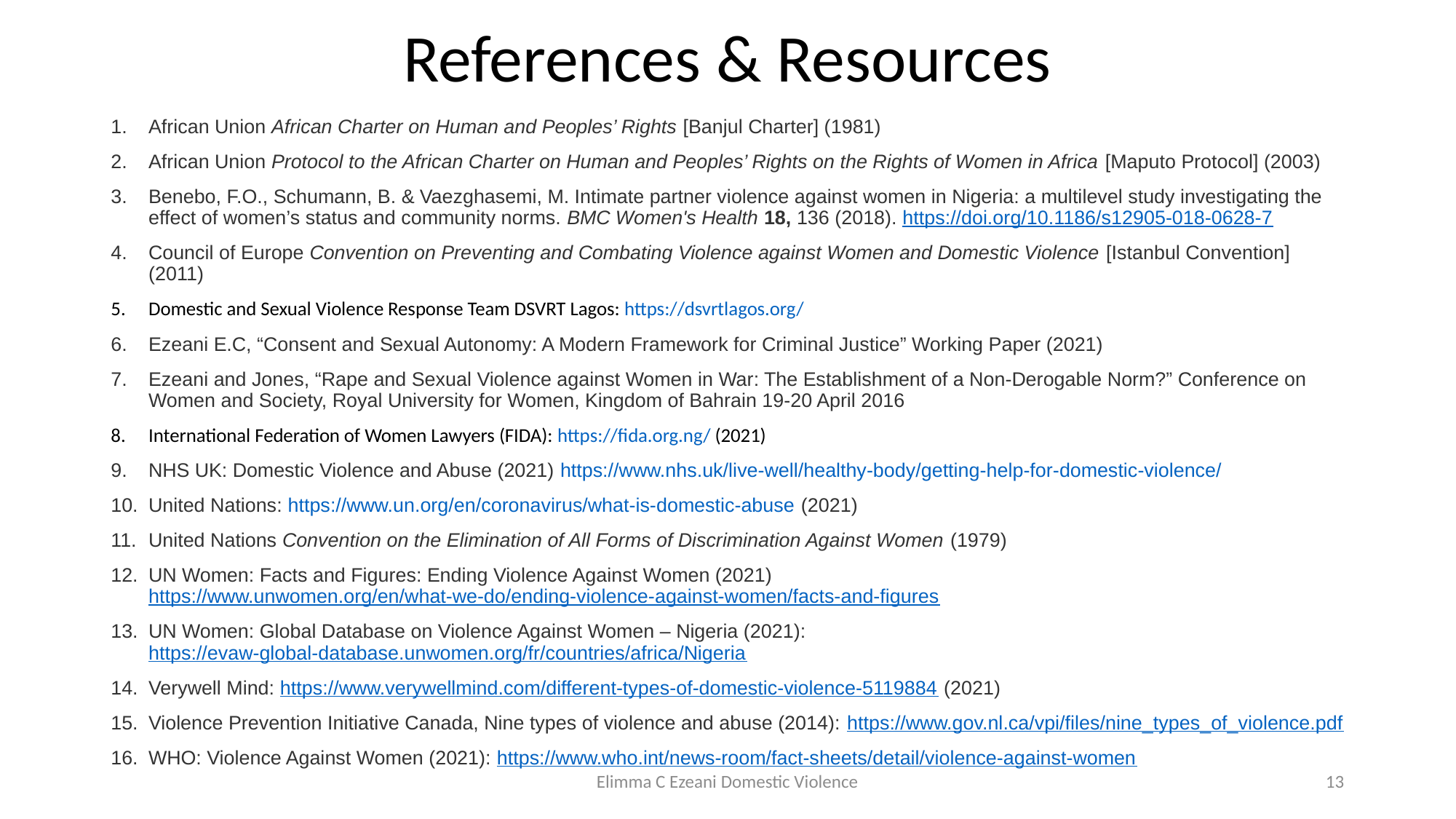

# References & Resources
African Union African Charter on Human and Peoples’ Rights [Banjul Charter] (1981)
African Union Protocol to the African Charter on Human and Peoples’ Rights on the Rights of Women in Africa [Maputo Protocol] (2003)
Benebo, F.O., Schumann, B. & Vaezghasemi, M. Intimate partner violence against women in Nigeria: a multilevel study investigating the effect of women’s status and community norms. BMC Women's Health 18, 136 (2018). https://doi.org/10.1186/s12905-018-0628-7
Council of Europe Convention on Preventing and Combating Violence against Women and Domestic Violence [Istanbul Convention] (2011)
Domestic and Sexual Violence Response Team DSVRT Lagos: https://dsvrtlagos.org/
Ezeani E.C, “Consent and Sexual Autonomy: A Modern Framework for Criminal Justice” Working Paper (2021)
Ezeani and Jones, “Rape and Sexual Violence against Women in War: The Establishment of a Non-Derogable Norm?” Conference on Women and Society, Royal University for Women, Kingdom of Bahrain 19-20 April 2016
International Federation of Women Lawyers (FIDA): https://fida.org.ng/ (2021)
NHS UK: Domestic Violence and Abuse (2021) https://www.nhs.uk/live-well/healthy-body/getting-help-for-domestic-violence/
United Nations: https://www.un.org/en/coronavirus/what-is-domestic-abuse (2021)
United Nations Convention on the Elimination of All Forms of Discrimination Against Women (1979)
UN Women: Facts and Figures: Ending Violence Against Women (2021) https://www.unwomen.org/en/what-we-do/ending-violence-against-women/facts-and-figures
UN Women: Global Database on Violence Against Women – Nigeria (2021): https://evaw-global-database.unwomen.org/fr/countries/africa/Nigeria
Verywell Mind: https://www.verywellmind.com/different-types-of-domestic-violence-5119884 (2021)
Violence Prevention Initiative Canada, Nine types of violence and abuse (2014): https://www.gov.nl.ca/vpi/files/nine_types_of_violence.pdf
WHO: Violence Against Women (2021): https://www.who.int/news-room/fact-sheets/detail/violence-against-women
Elimma C Ezeani Domestic Violence
13